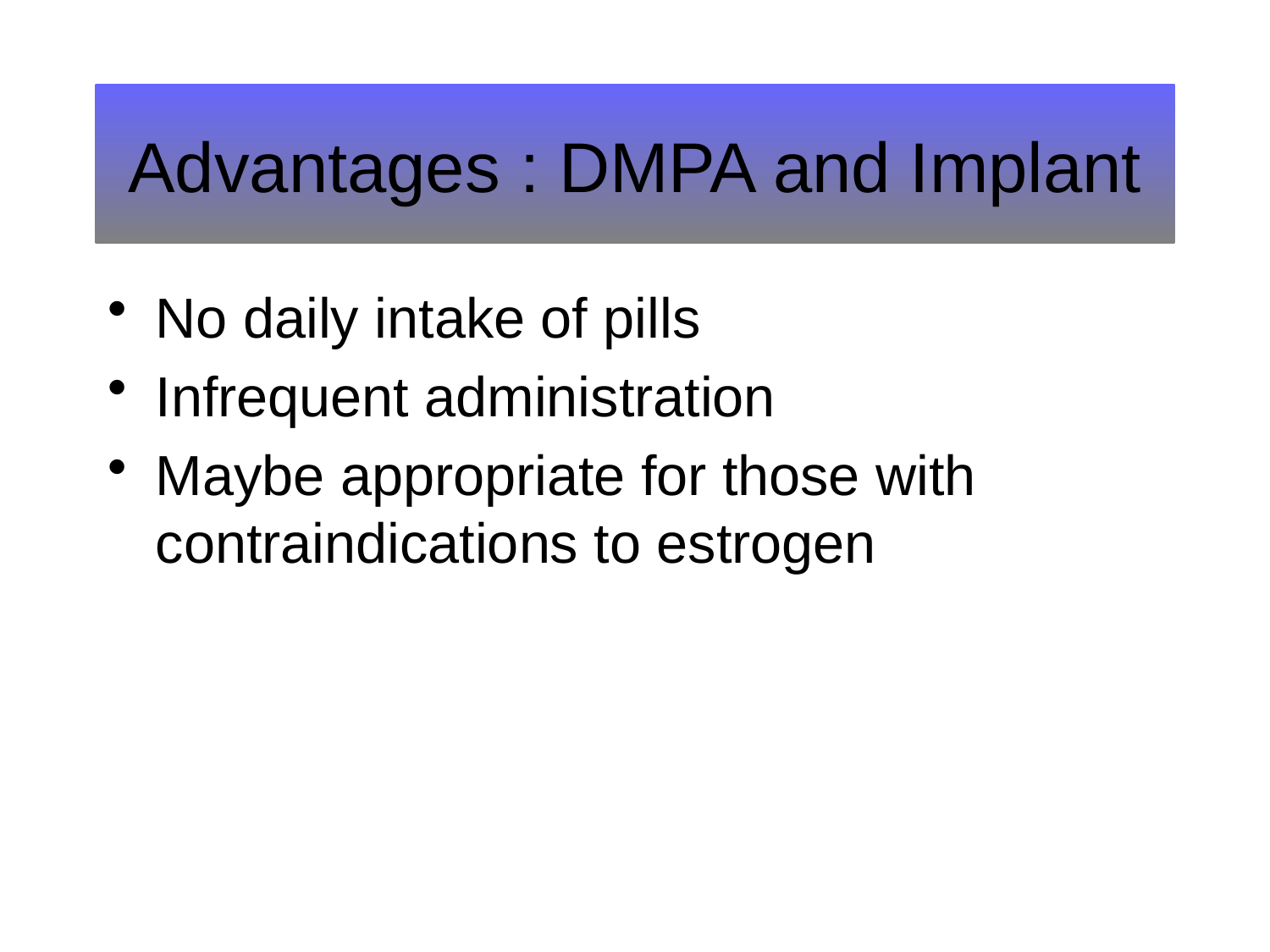

# Advantages : DMPA and Implant
No daily intake of pills
Infrequent administration
Maybe appropriate for those with contraindications to estrogen